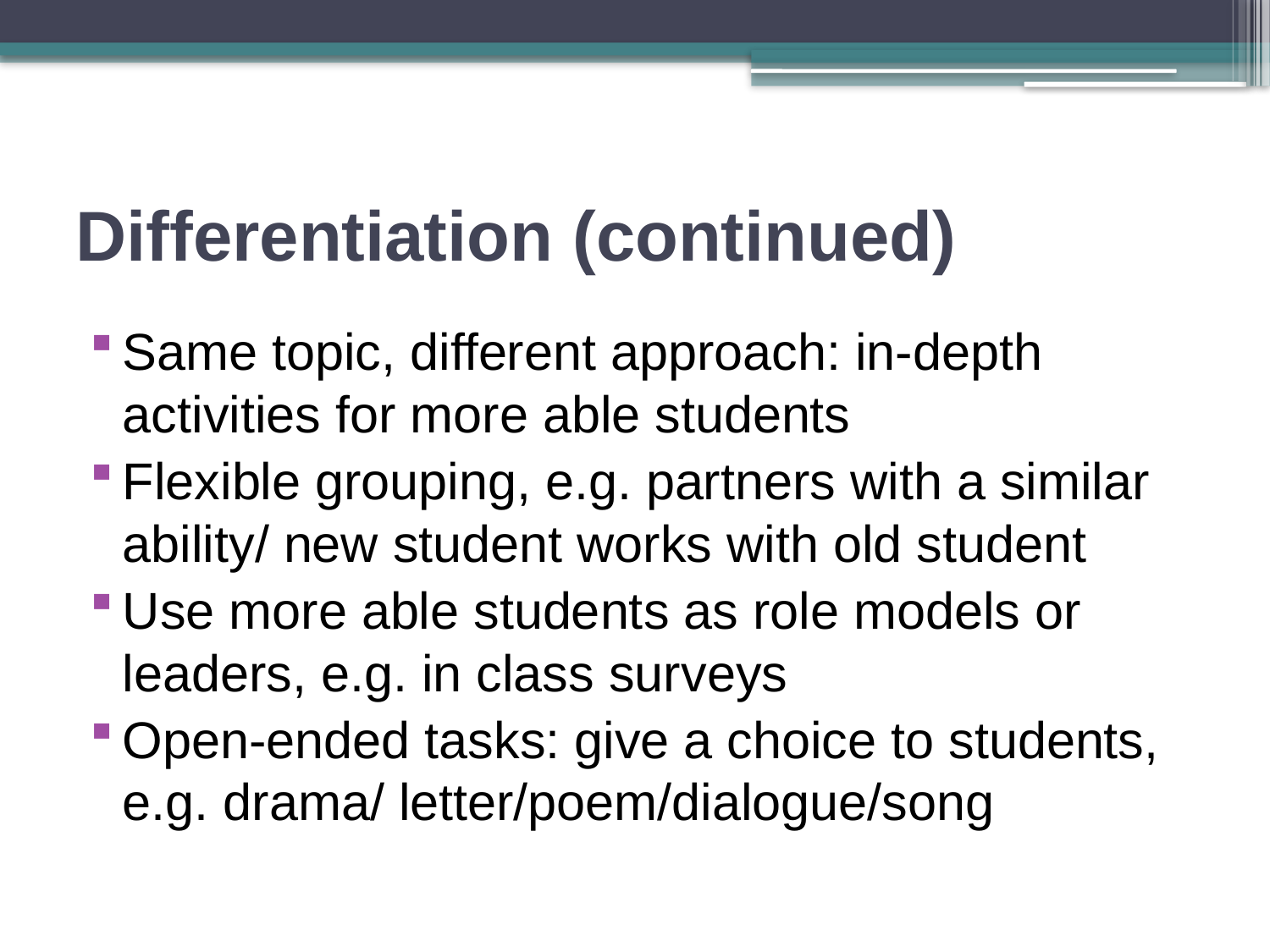

# Differentiation (continued)
Same topic, different approach: in-depth activities for more able students
Flexible grouping, e.g. partners with a similar ability/ new student works with old student
Use more able students as role models or leaders, e.g. in class surveys
Open-ended tasks: give a choice to students, e.g. drama/ letter/poem/dialogue/song